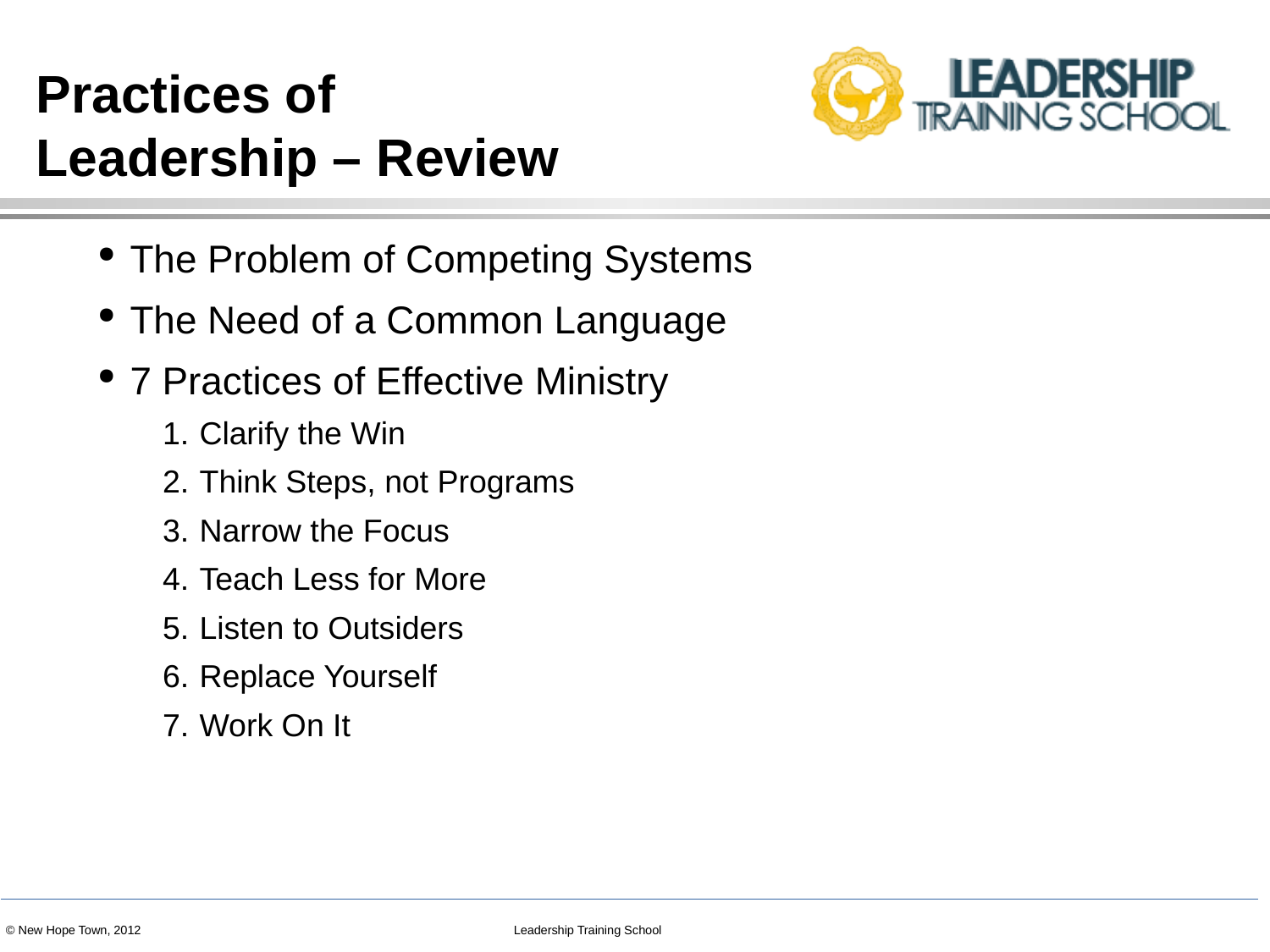

# Practices of
Leadership – Review
The Problem of Competing Systems
The Need of a Common Language
7 Practices of Effective Ministry
Clarify the Win
Think Steps, not Programs
Narrow the Focus
Teach Less for More
Listen to Outsiders
Replace Yourself
Work On It
3